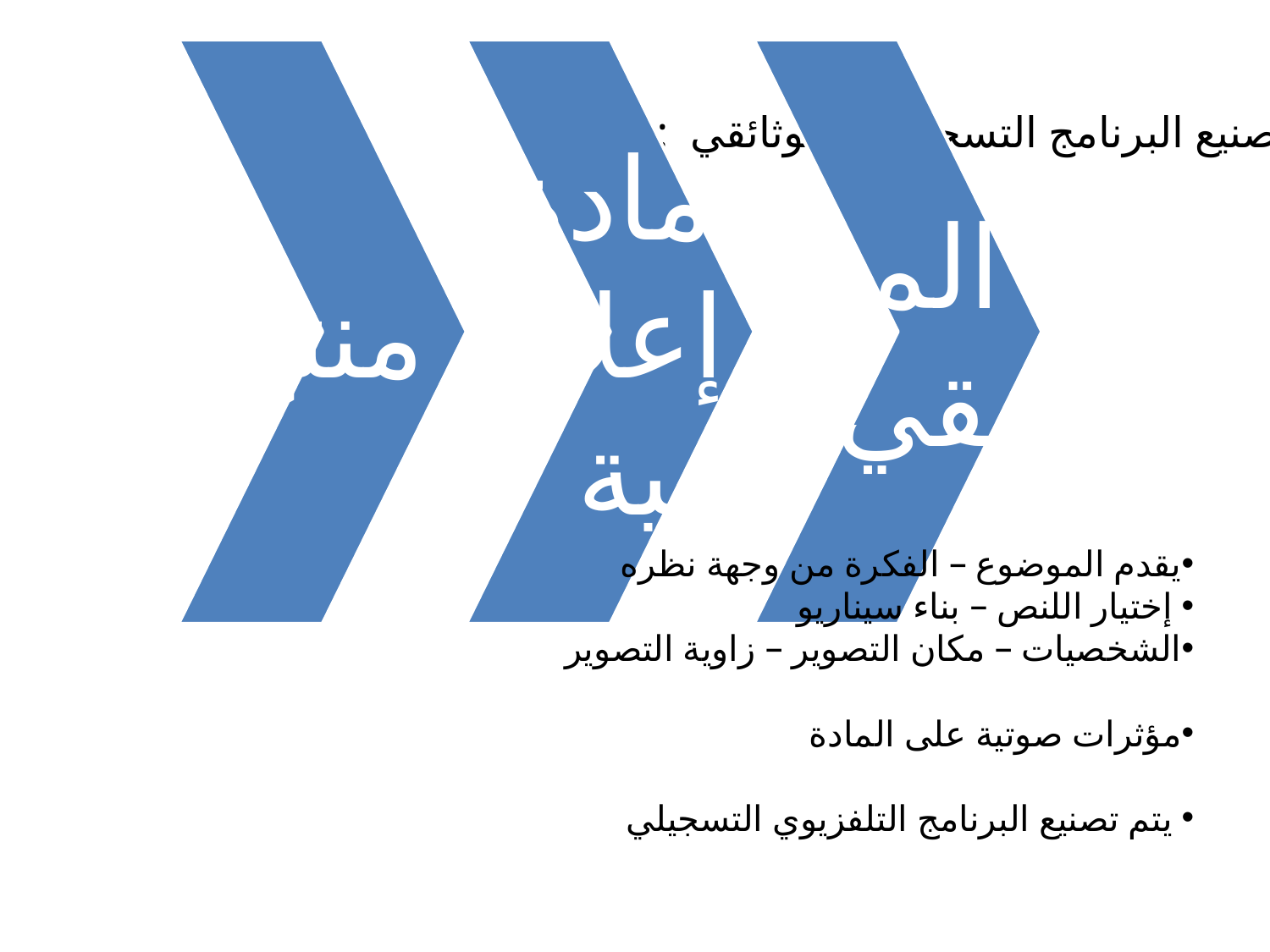

منتج
تصنيع البرنامج التسجيلي و الوثائقي  :

يقدم الموضوع – الفكرة من وجهة نظره
 إختيار اللنص – بناء سيناريو
الشخصيات – مكان التصوير – زاوية التصوير

مؤثرات صوتية على المادة

 يتم تصنيع البرنامج التلفزيوي التسجيلي